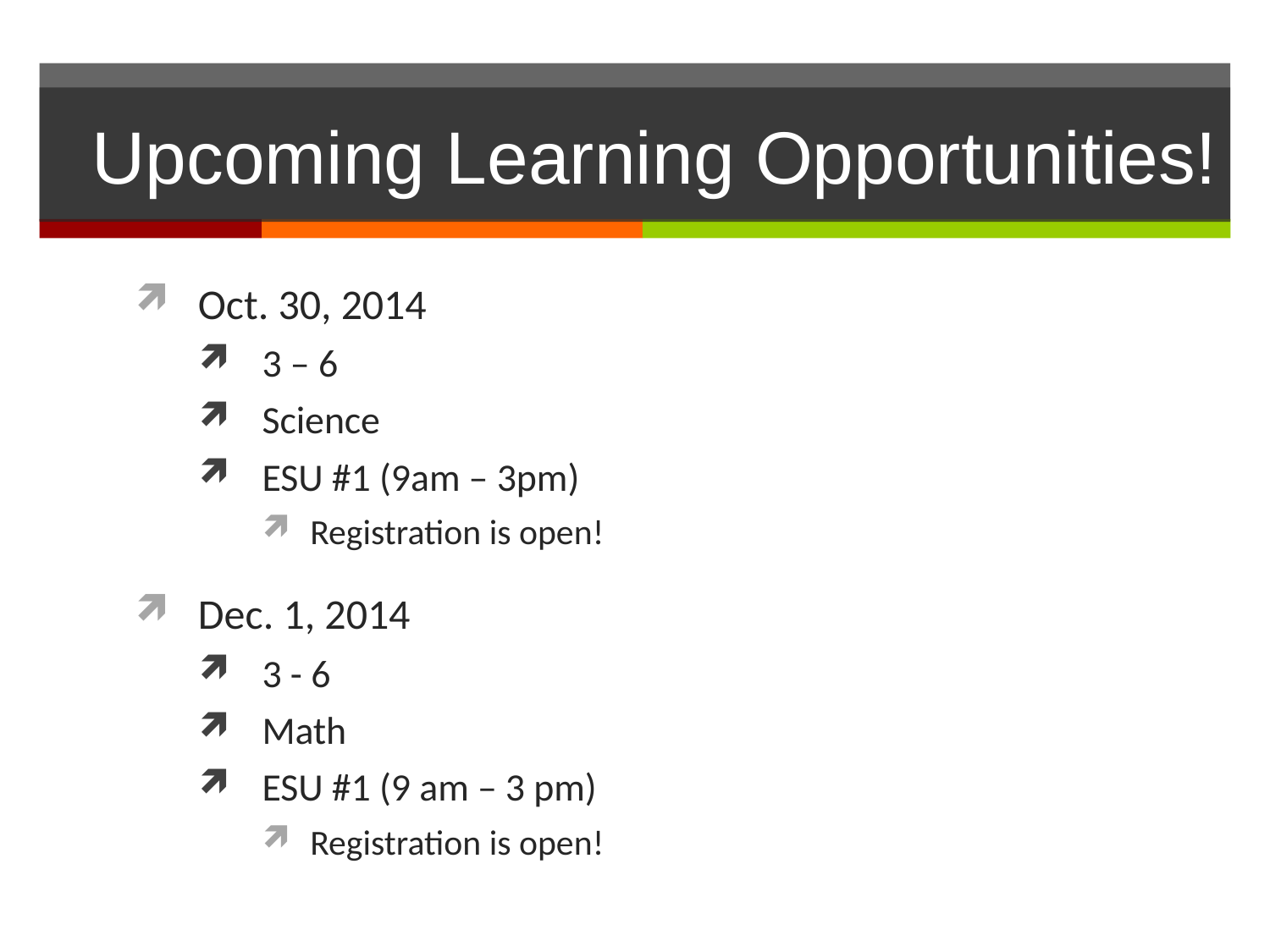

# Upcoming Learning Opportunities!
Oct. 30, 2014
3 – 6
Science
ESU #1 (9am – 3pm)
Registration is open!
Dec. 1, 2014
3 - 6
Math
ESU #1 (9 am – 3 pm)
Registration is open!